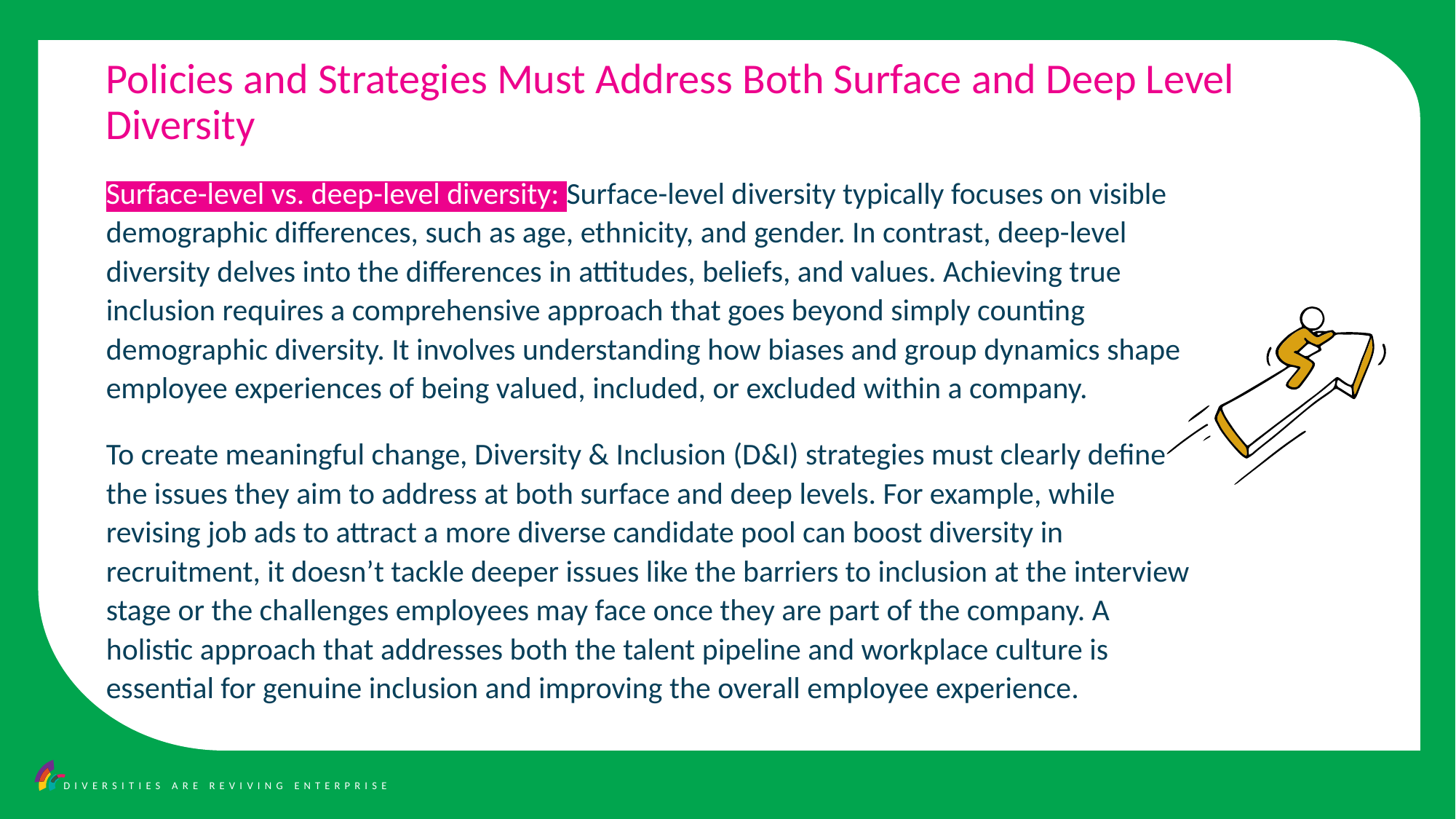

Policies and Strategies Must Address Both Surface and Deep Level Diversity
Surface-level vs. deep-level diversity: Surface-level diversity typically focuses on visible demographic differences, such as age, ethnicity, and gender. In contrast, deep-level diversity delves into the differences in attitudes, beliefs, and values. Achieving true inclusion requires a comprehensive approach that goes beyond simply counting demographic diversity. It involves understanding how biases and group dynamics shape employee experiences of being valued, included, or excluded within a company.
To create meaningful change, Diversity & Inclusion (D&I) strategies must clearly define the issues they aim to address at both surface and deep levels. For example, while revising job ads to attract a more diverse candidate pool can boost diversity in recruitment, it doesn’t tackle deeper issues like the barriers to inclusion at the interview stage or the challenges employees may face once they are part of the company. A holistic approach that addresses both the talent pipeline and workplace culture is essential for genuine inclusion and improving the overall employee experience.